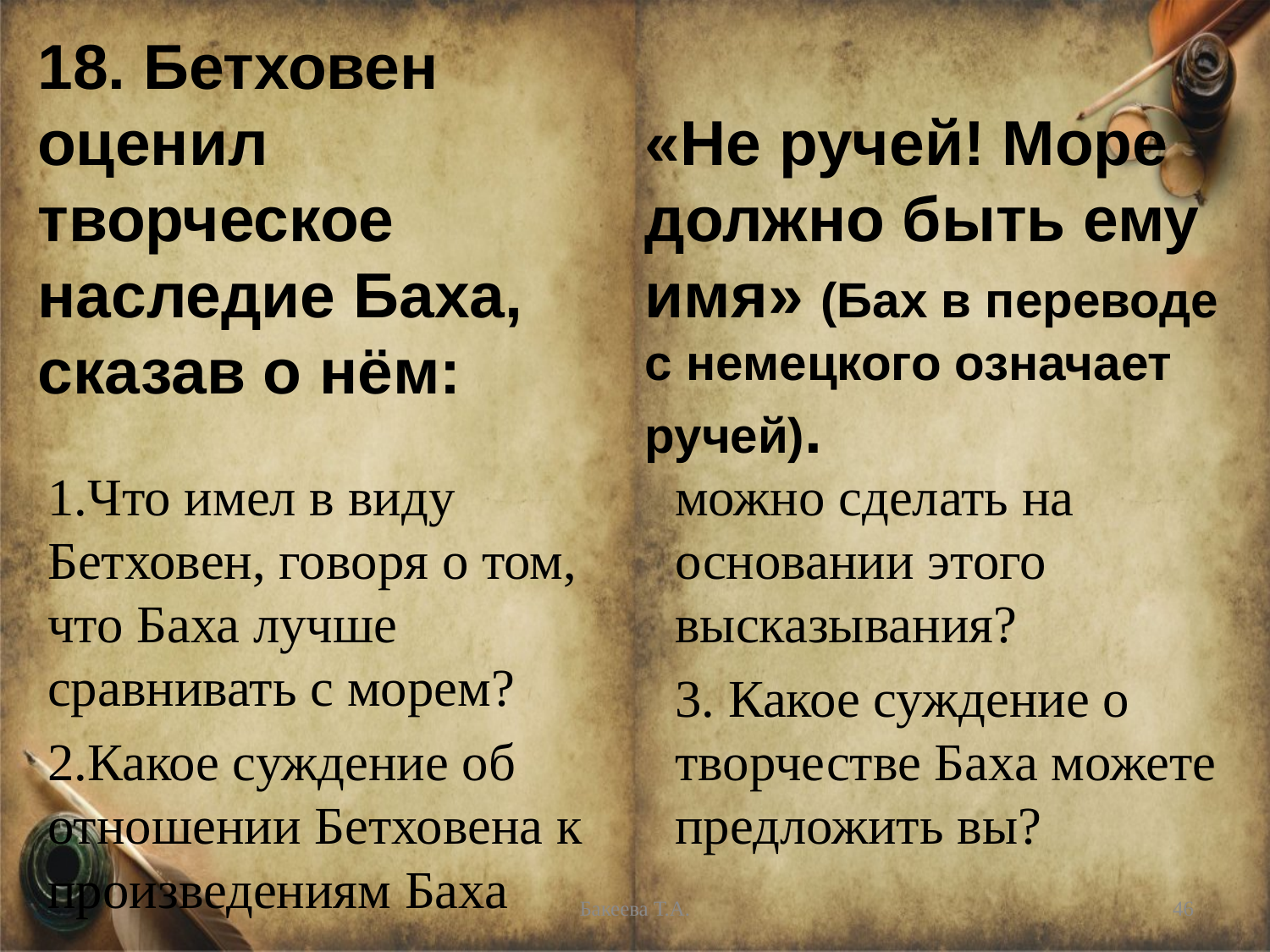

# 18. Бетховен оценил творческое наследие Баха, сказав о нём: «Не ручей! Море должно быть ему имя» (Бах в переводе с немецкого означает ручей).
1.Что имел в виду Бетховен, говоря о том, что Баха лучше сравнивать с морем?
2.Какое суждение об отношении Бетховена к произведениям Баха можно сделать на основании этого высказывания?
3. Какое суждение о творчестве Баха можете предложить вы?
Бакеева Т.А.
46